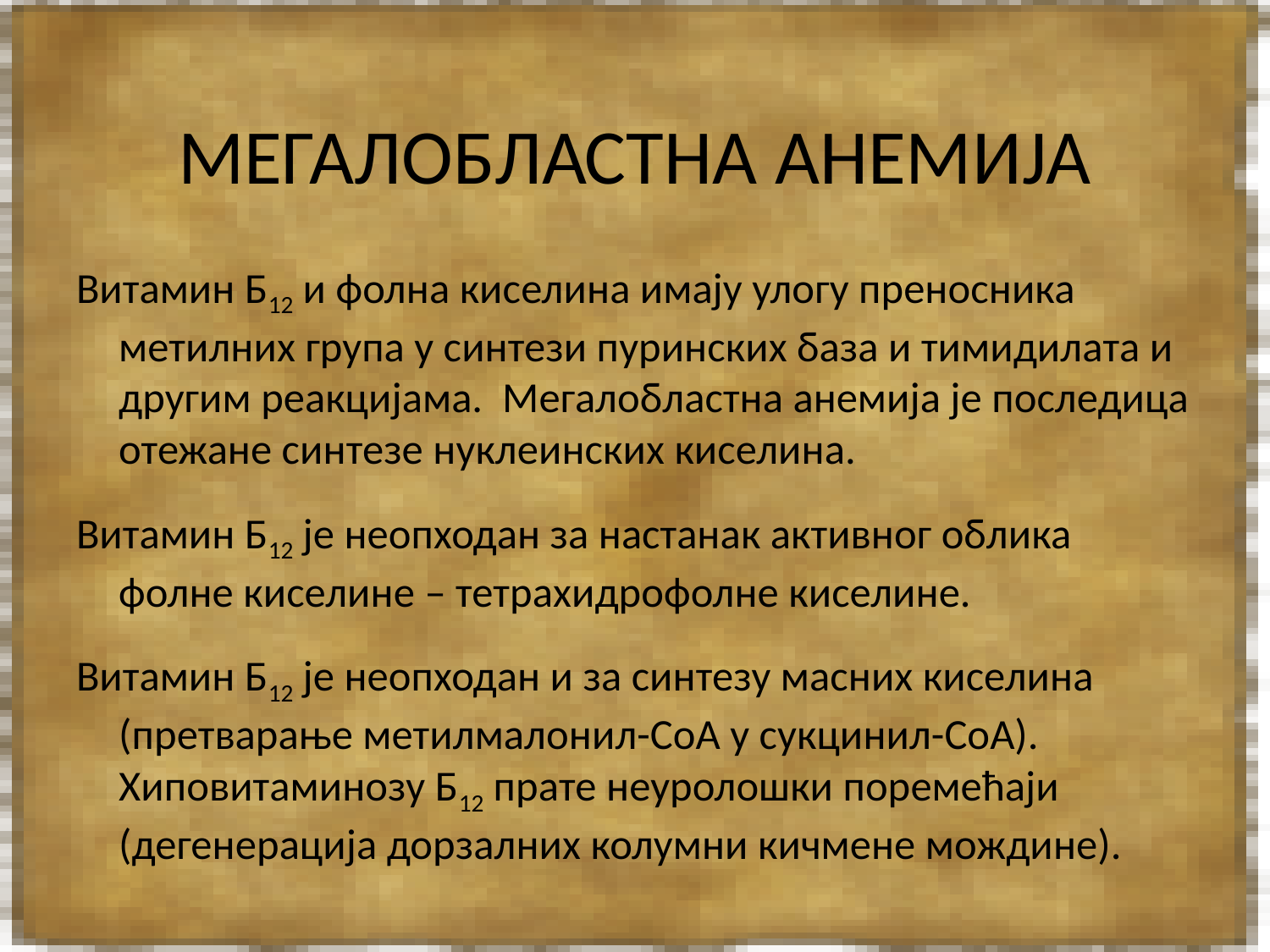

# МЕГАЛОБЛАСТНА АНЕМИЈА
Витамин Б12 и фолна киселина имају улогу преносника метилних група у синтези пуринских база и тимидилата и другим реакцијама.  Мегалобластна анемија је последица отежане синтезе нуклеинских киселина.

Витамин Б12 је неопходан за настанак активног облика фолне киселине – тетрахидрофолне киселине.

Витамин Б12 је неопходан и за синтезу масних киселина (претварање метилмалонил-СоА у сукцинил-СоА). Хиповитаминозу Б12 прате неуролошки поремећаји (дегенерација дорзалних колумни кичмене мождине).